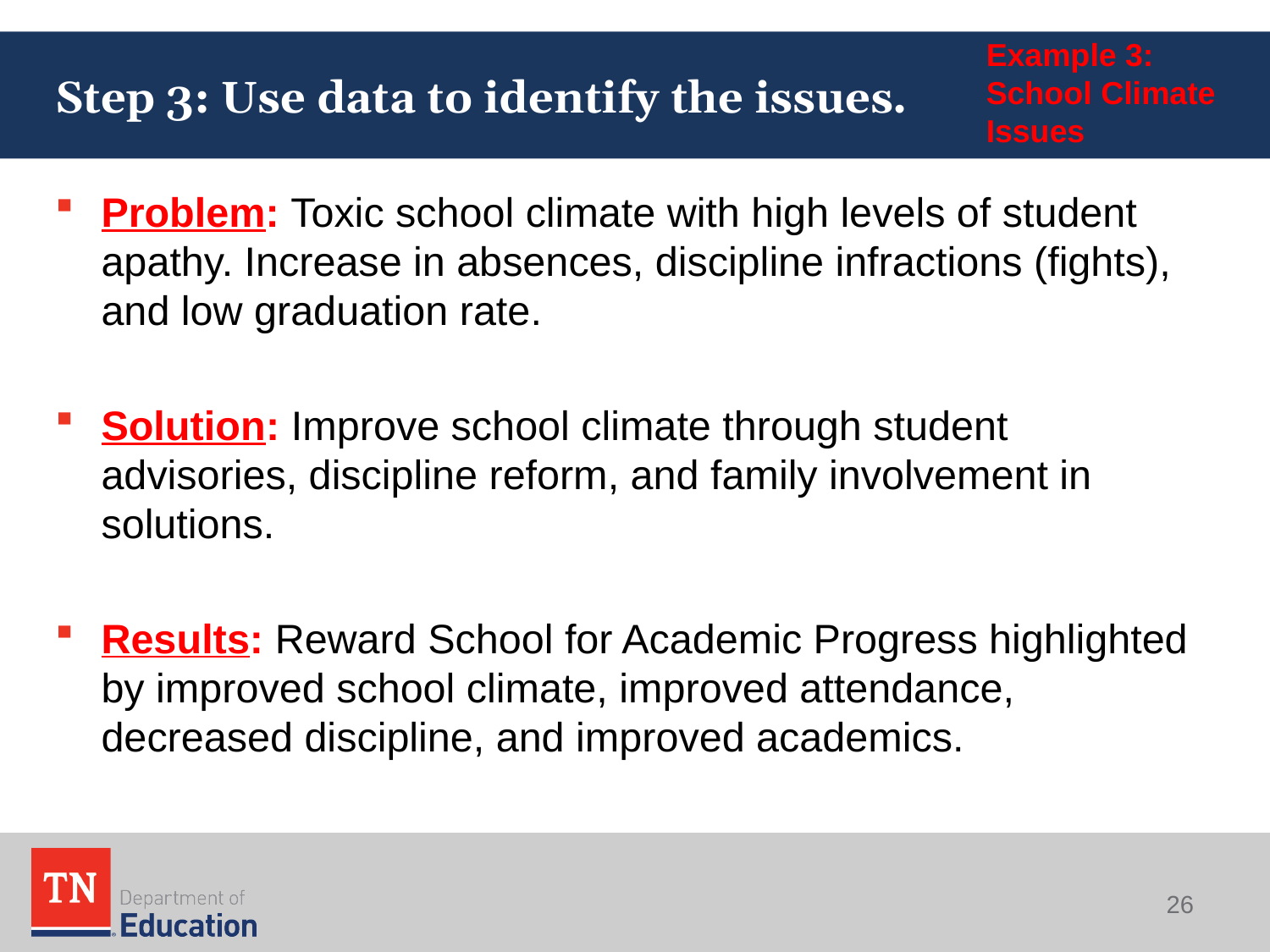

Example 3:
School Climate Issues
# Step 3: Use data to identify the issues.
Problem: Toxic school climate with high levels of student apathy. Increase in absences, discipline infractions (fights), and low graduation rate.

Solution: Improve school climate through student advisories, discipline reform, and family involvement in solutions.

Results: Reward School for Academic Progress highlighted by improved school climate, improved attendance, decreased discipline, and improved academics.
26